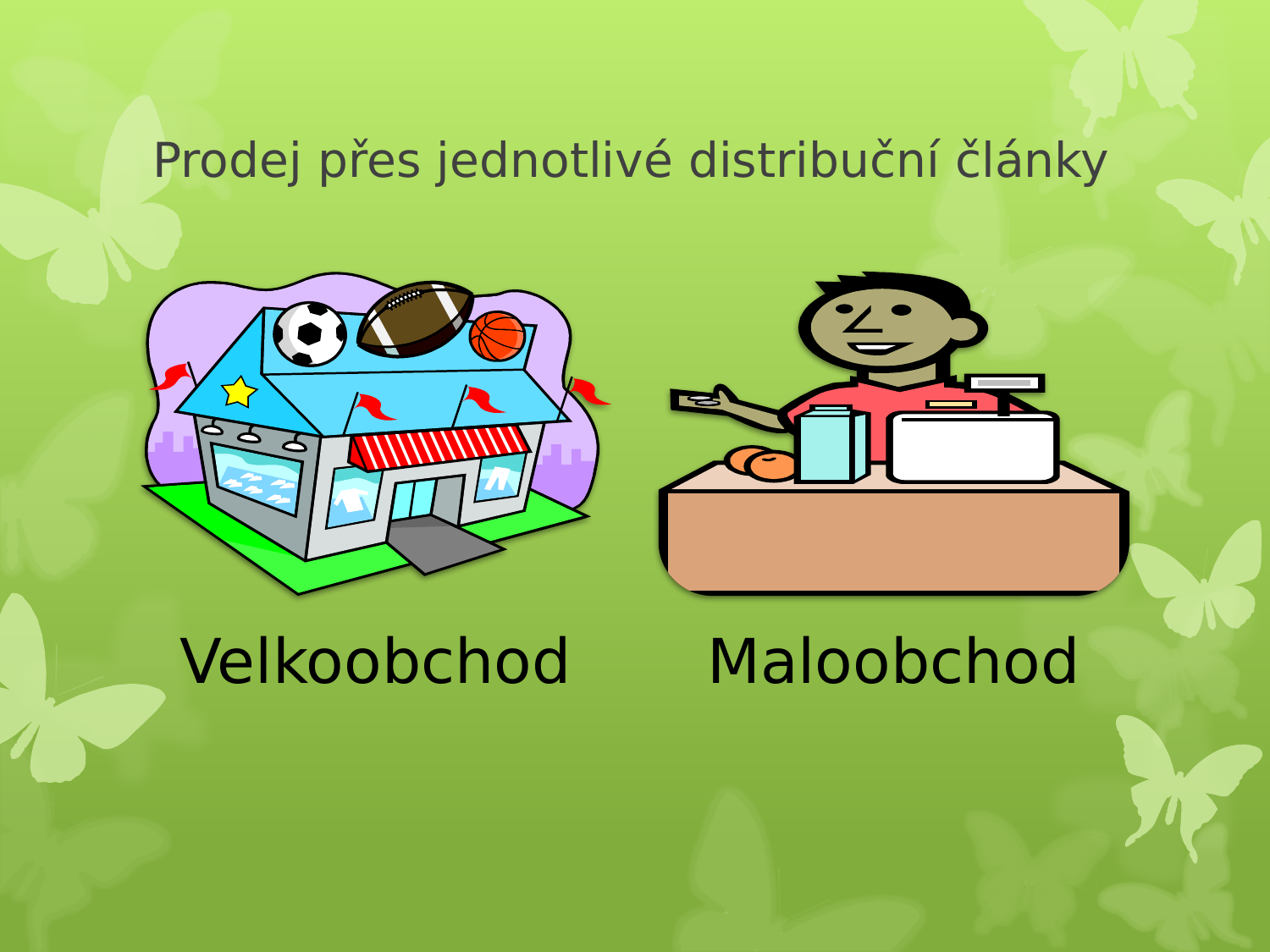

# Prodej přes jednotlivé distribuční články
Velkoobchod
Maloobchod